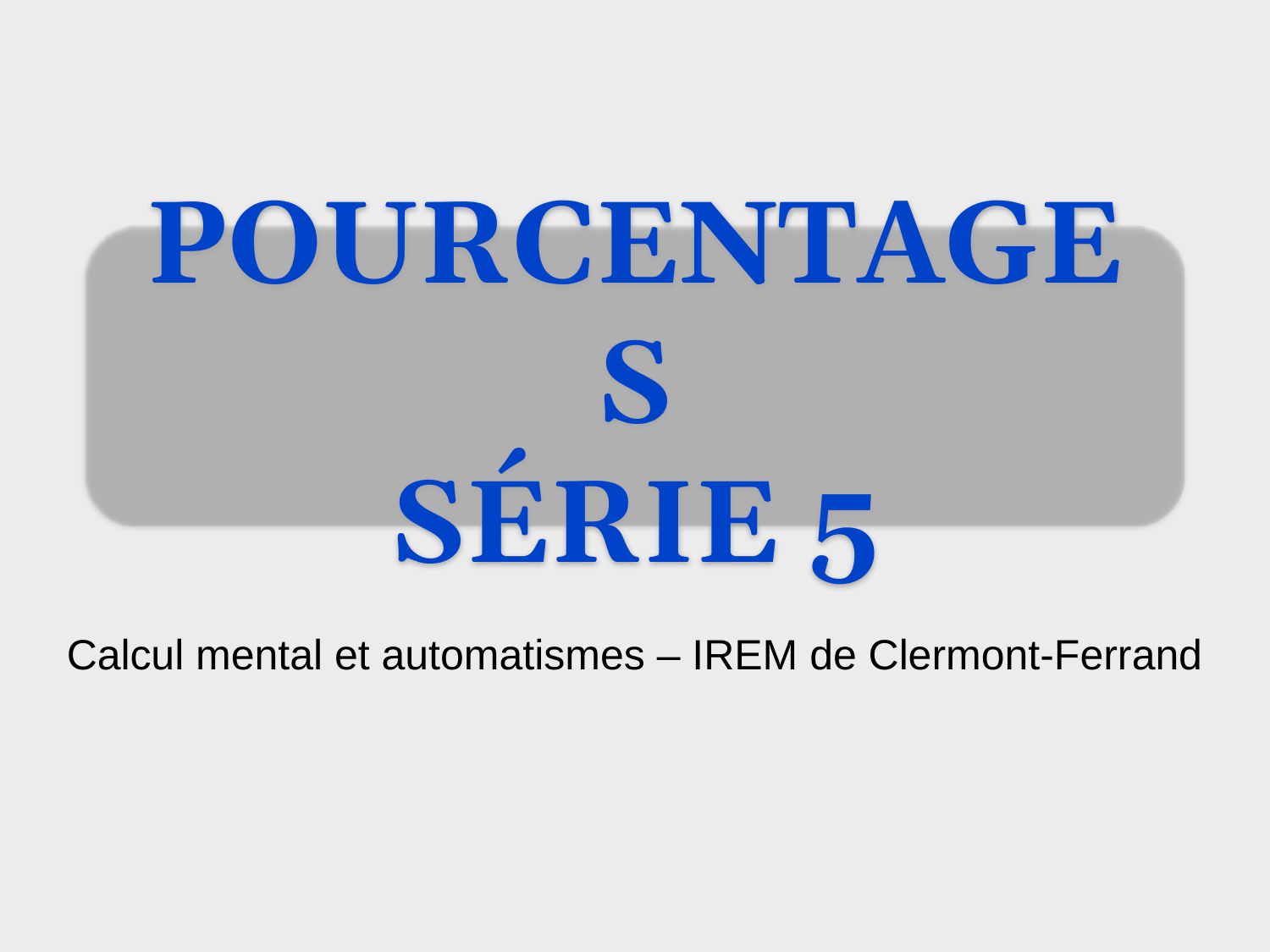

Pourcentages
Série 5
Calcul mental et automatismes – IREM de Clermont-Ferrand